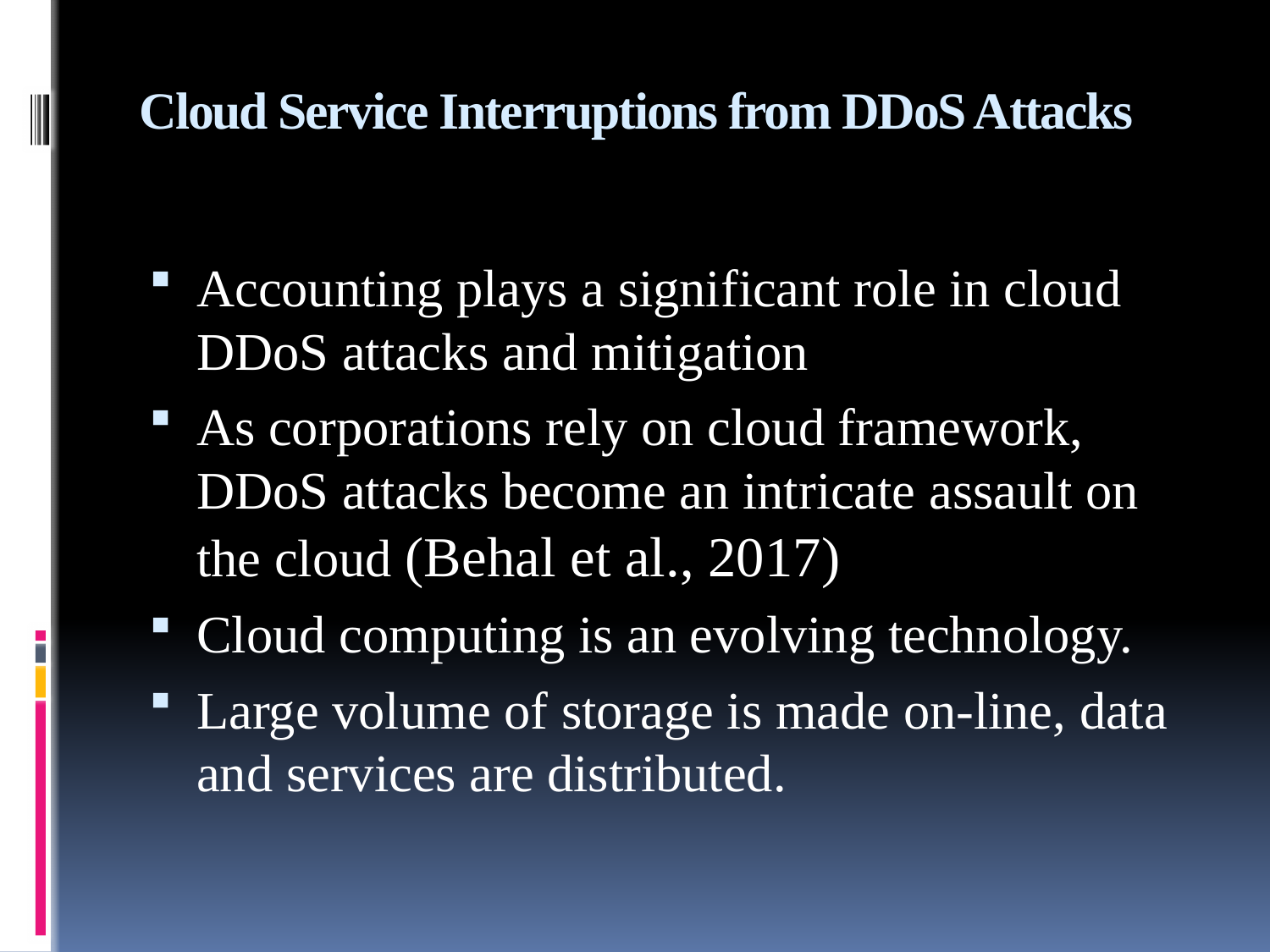

# Cloud Service Interruptions from DDoS Attacks
Accounting plays a significant role in cloud DDoS attacks and mitigation
As corporations rely on cloud framework, DDoS attacks become an intricate assault on the cloud (Behal et al., 2017)
Cloud computing is an evolving technology.
Large volume of storage is made on-line, data and services are distributed.